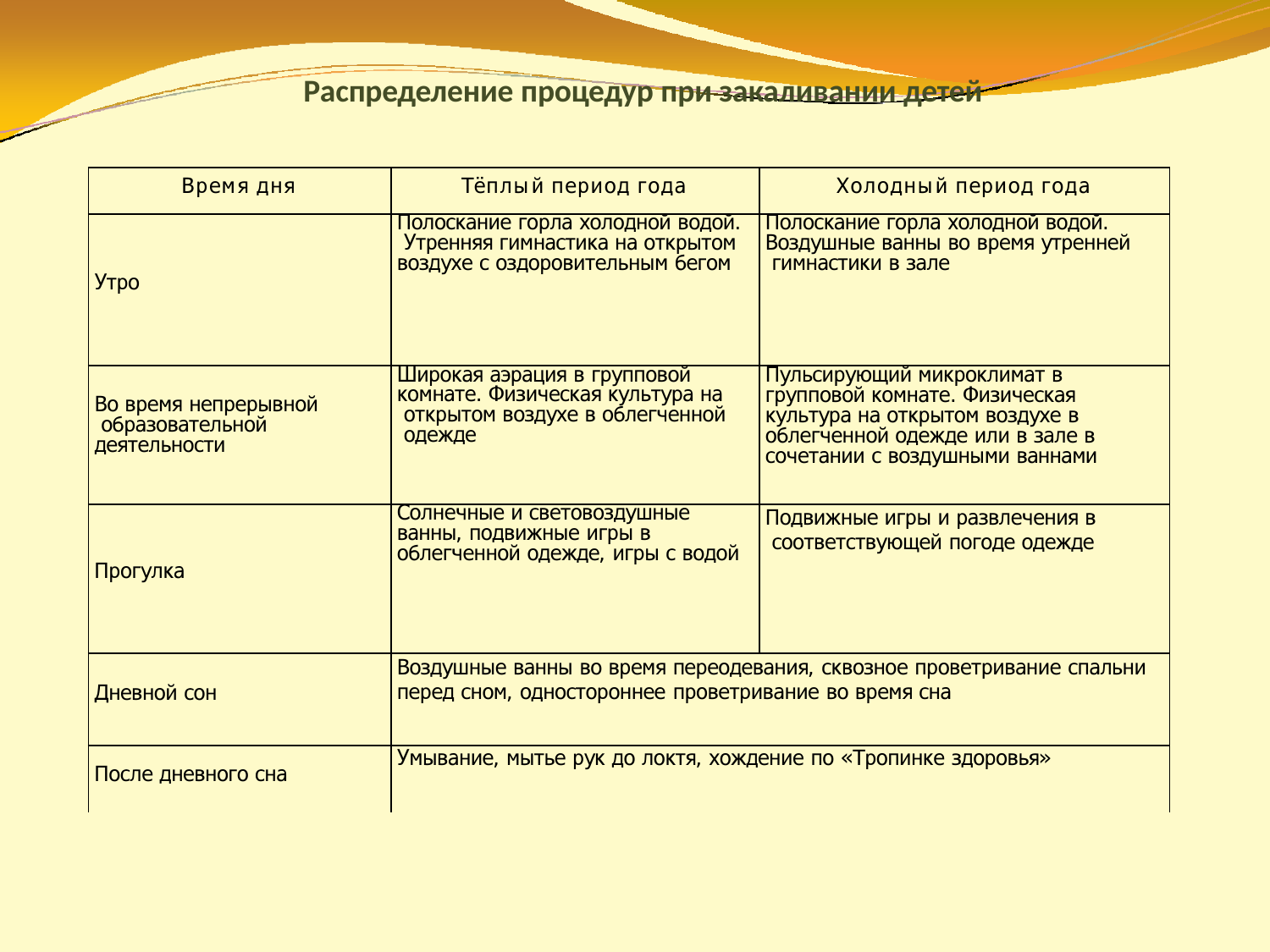

Распределение процедур при закаливании детей
| Время дня | Тёплый период года | Холодный период года |
| --- | --- | --- |
| Утро | Полоскание горла холодной водой. Утренняя гимнастика на открытом воздухе с оздоровительным бегом | Полоскание горла холодной водой. Воздушные ванны во время утренней гимнастики в зале |
| Во время непрерывной образовательной деятельности | Широкая аэрация в групповой комнате. Физическая культура на открытом воздухе в облегченной одежде | Пульсирующий микроклимат в групповой комнате. Физическая культура на открытом воздухе в облегченной одежде или в зале в сочетании с воздушными ваннами |
| Прогулка | Солнечные и световоздушные ванны, подвижные игры в облегченной одежде, игры с водой | Подвижные игры и развлечения в соответствующей погоде одежде |
| Дневной сон | Воздушные ванны во время переодевания, сквозное проветривание спальни перед сном, одностороннее проветривание во время сна |  |
| После дневного сна | Умывание, мытье рук до локтя, хождение по «Тропинке здоровья» |  |